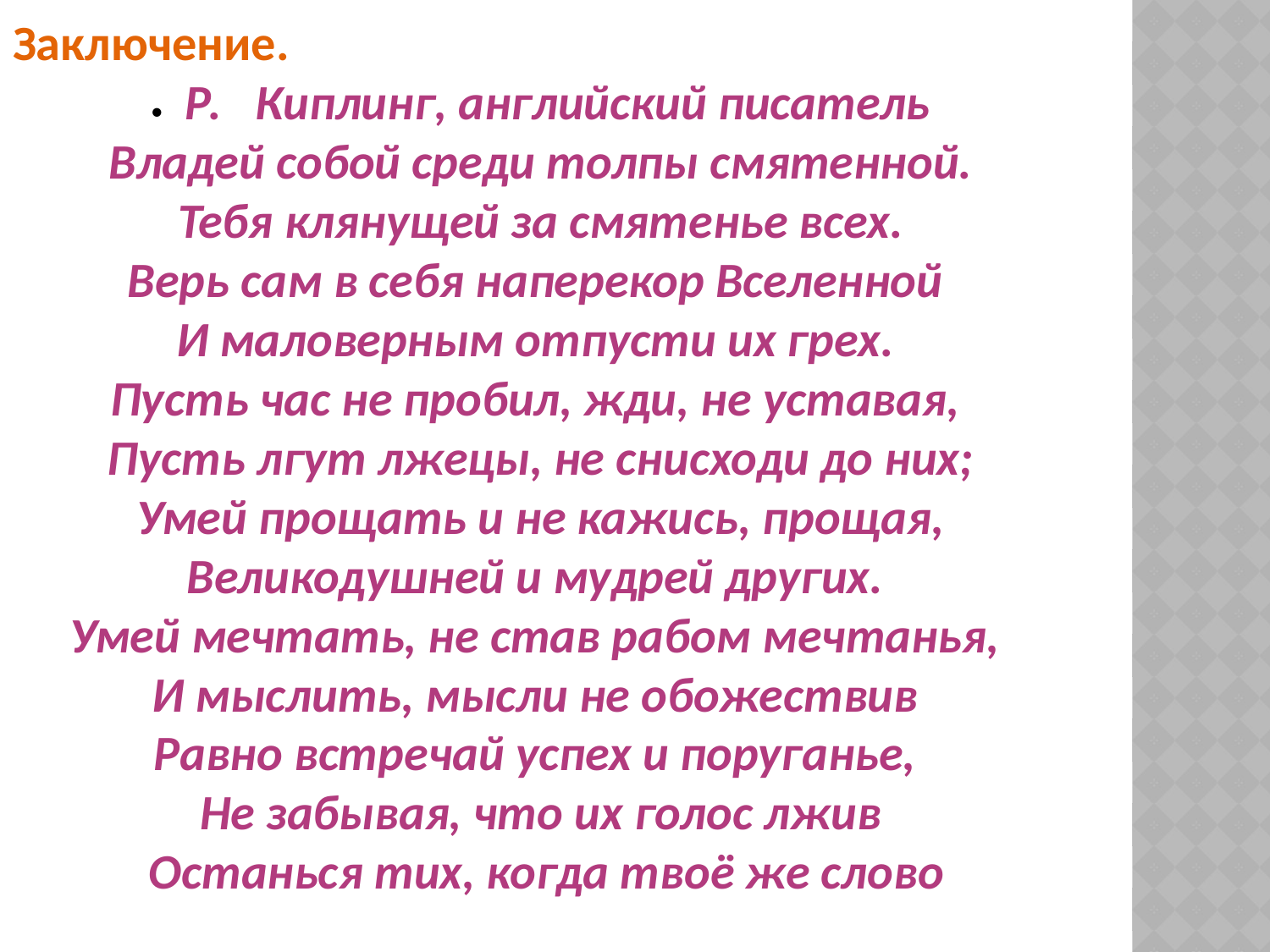

Заключение.
•    Р.   Киплинг, английский писатель
Владей собой среди толпы смятенной.
 Тебя клянущей за смятенье всех.
Верь сам в себя наперекор Вселенной
И маловерным отпусти их грех.
Пусть час не пробил, жди, не уставая,
Пусть лгут лжецы, не снисходи до них;
 Умей прощать и не кажись, прощая,
Великодушней и мудрей других.
Умей мечтать, не став рабом мечтанья,
И мыслить, мысли не обожествив
Равно встречай успех и поруганье,
Не забывая, что их голос лжив
 Останься тих, когда твоё же слово